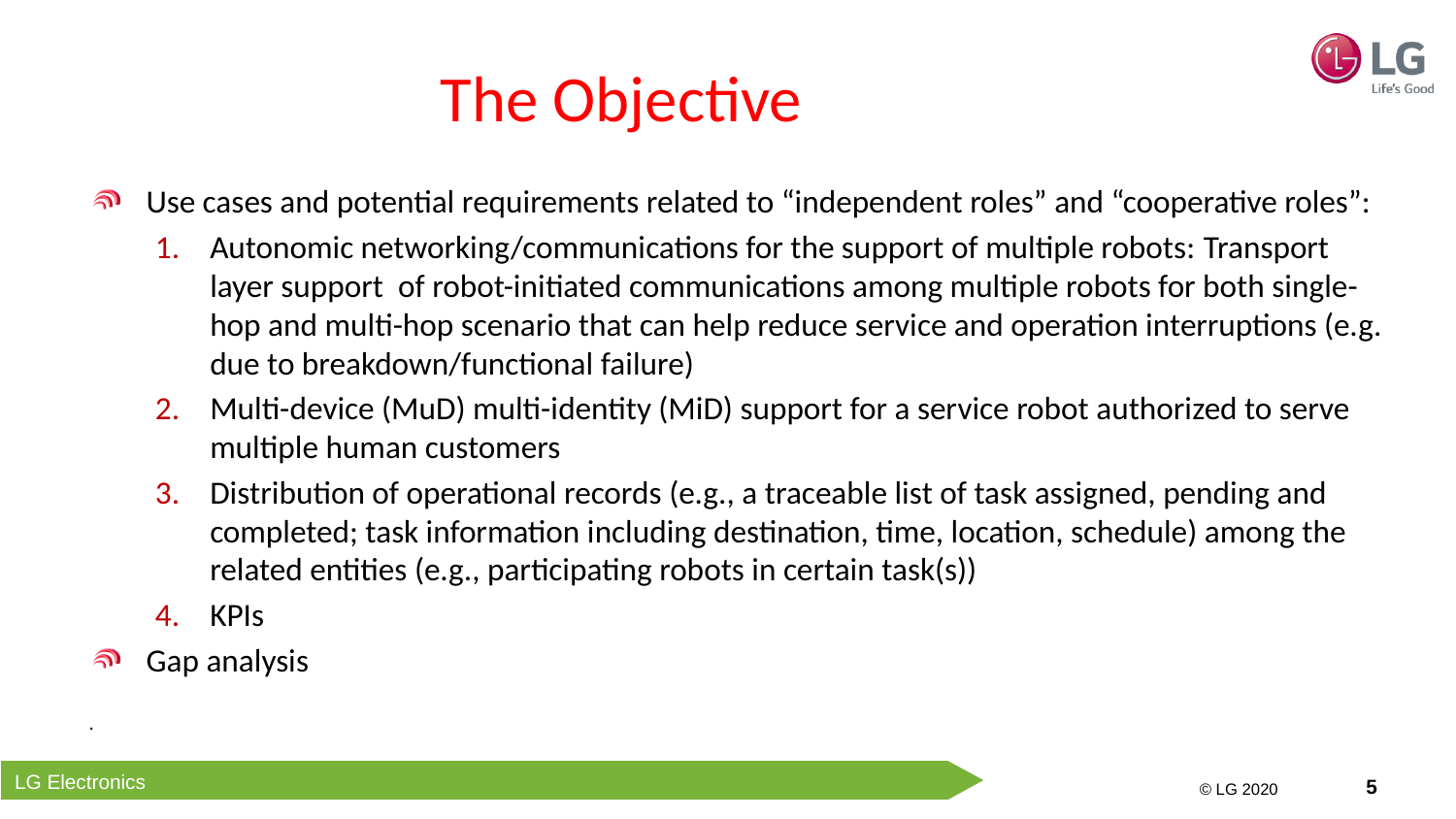

# The Objective
Use cases and potential requirements related to “independent roles” and “cooperative roles”:
Autonomic networking/communications for the support of multiple robots: Transport layer support  of robot-initiated communications among multiple robots for both single-hop and multi-hop scenario that can help reduce service and operation interruptions (e.g. due to breakdown/functional failure)
Multi-device (MuD) multi-identity (MiD) support for a service robot authorized to serve multiple human customers
Distribution of operational records (e.g., a traceable list of task assigned, pending and completed; task information including destination, time, location, schedule) among the related entities (e.g., participating robots in certain task(s))
KPIs
Gap analysis
.